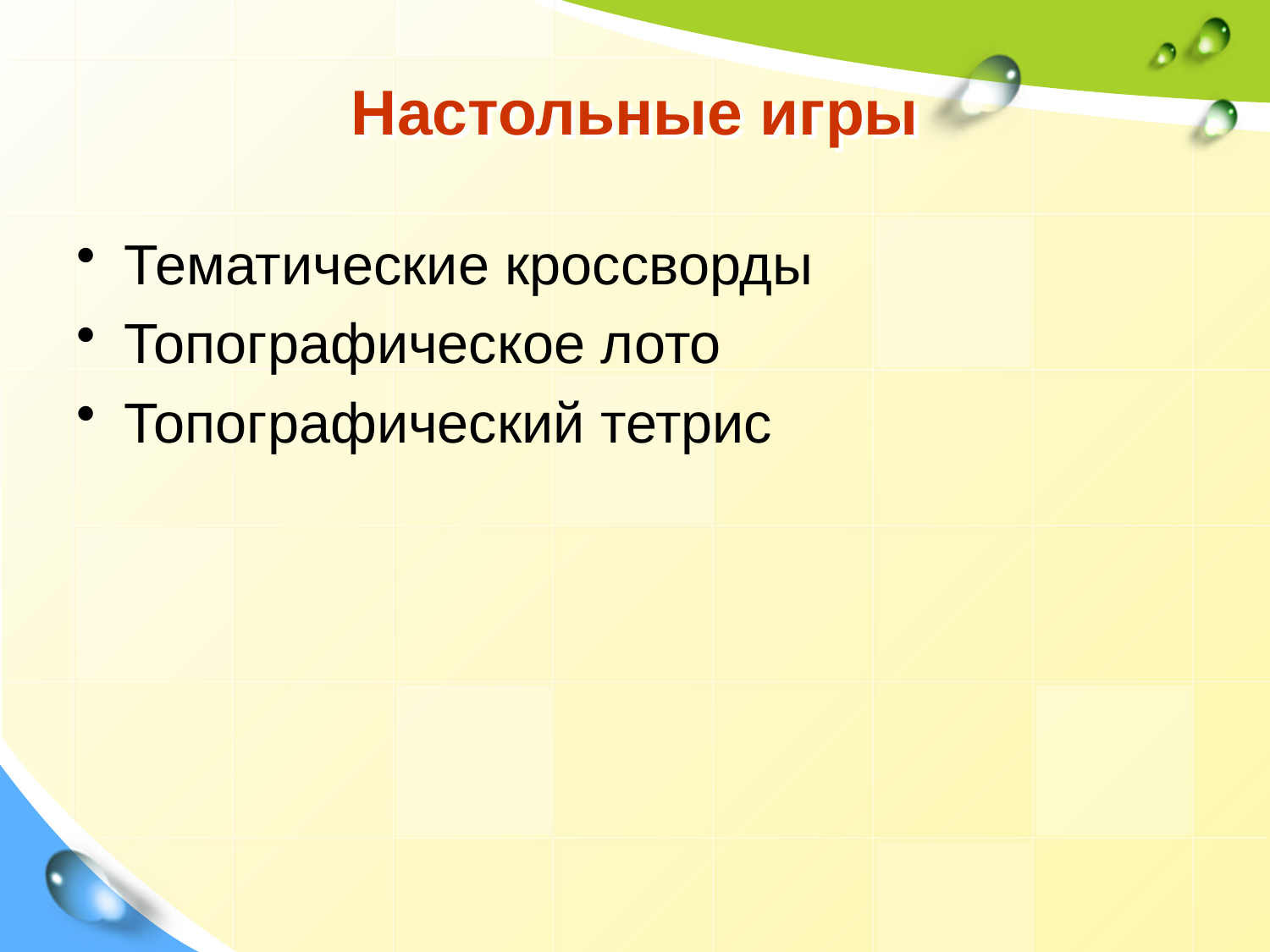

# Настольные игры
Тематические кроссворды
Топографическое лото
Топографический тетрис